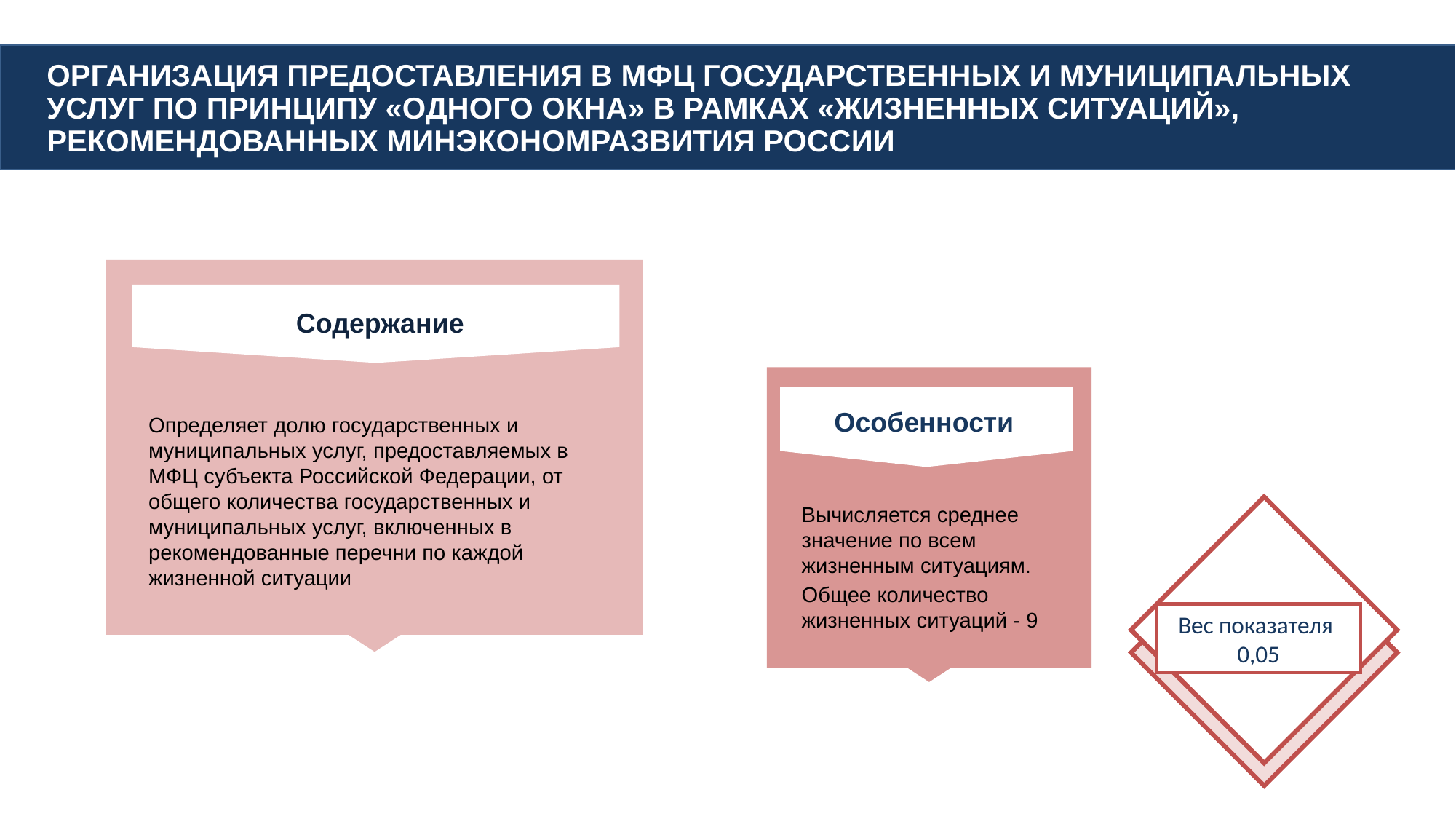

Организация предоставления в МФЦ государственных и муниципальных услуг по принципу «одного окна» в рамках «жизненных ситуаций», рекомендованных Минэкономразвития России

Содержание

Определяет долю государственных и муниципальных услуг, предоставляемых в МФЦ субъекта Российской Федерации, от общего количества государственных и муниципальных услуг, включенных в рекомендованные перечни по каждой жизненной ситуации

Особенности
Вычисляется среднее значение по всем жизненным ситуациям.
Общее количество жизненных ситуаций - 9

Вес показателя
0,05